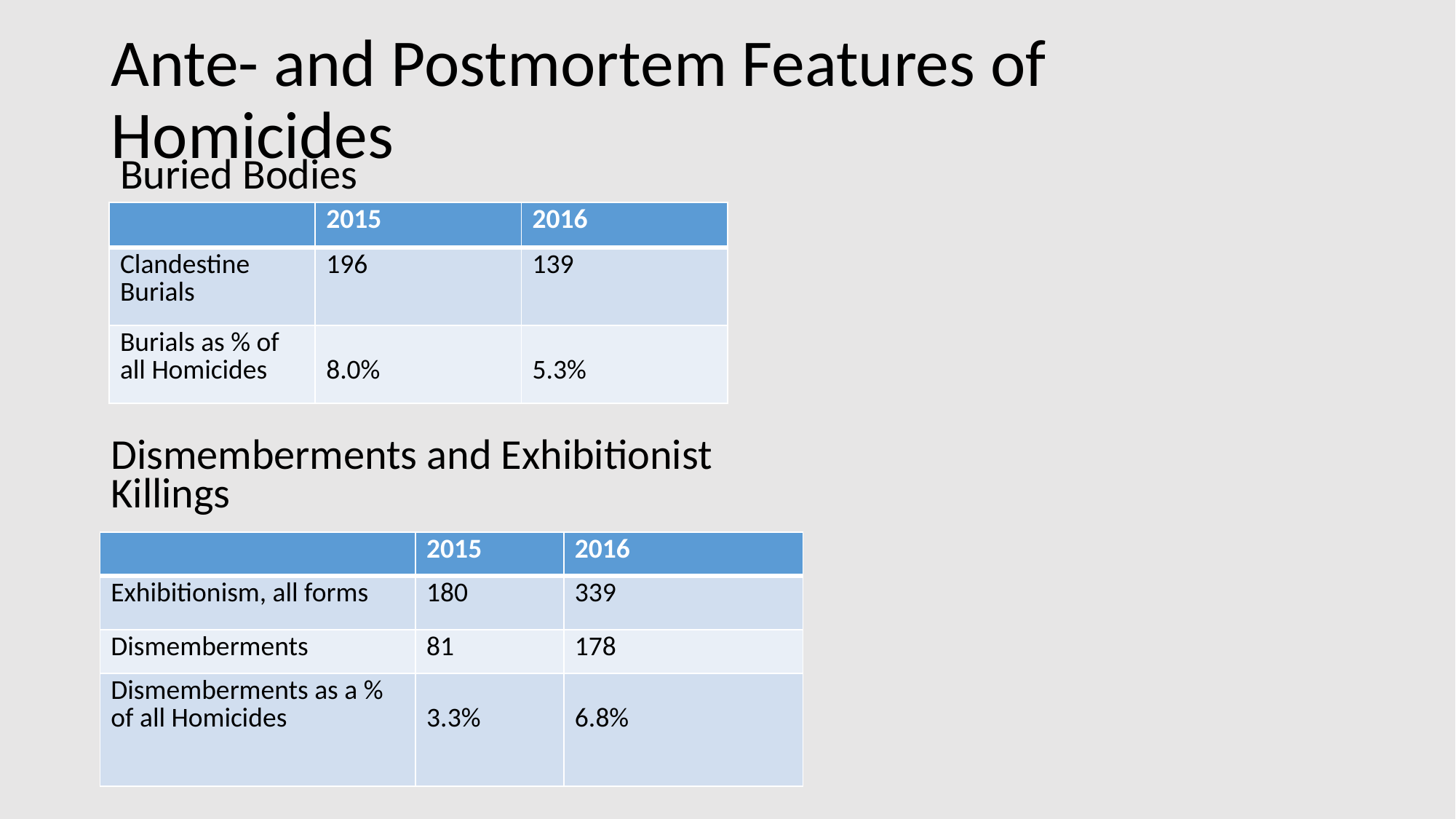

# Ante- and Postmortem Features of Homicides
Buried Bodies
|  | 2015 | 2016 |
| --- | --- | --- |
| Clandestine Burials | 196 | 139 |
| Burials as % of all Homicides | 8.0% | 5.3% |
Dismemberments and Exhibitionist Killings
|  | 2015 | 2016 |
| --- | --- | --- |
| Exhibitionism, all forms | 180 | 339 |
| Dismemberments | 81 | 178 |
| Dismemberments as a % of all Homicides | 3.3% | 6.8% |